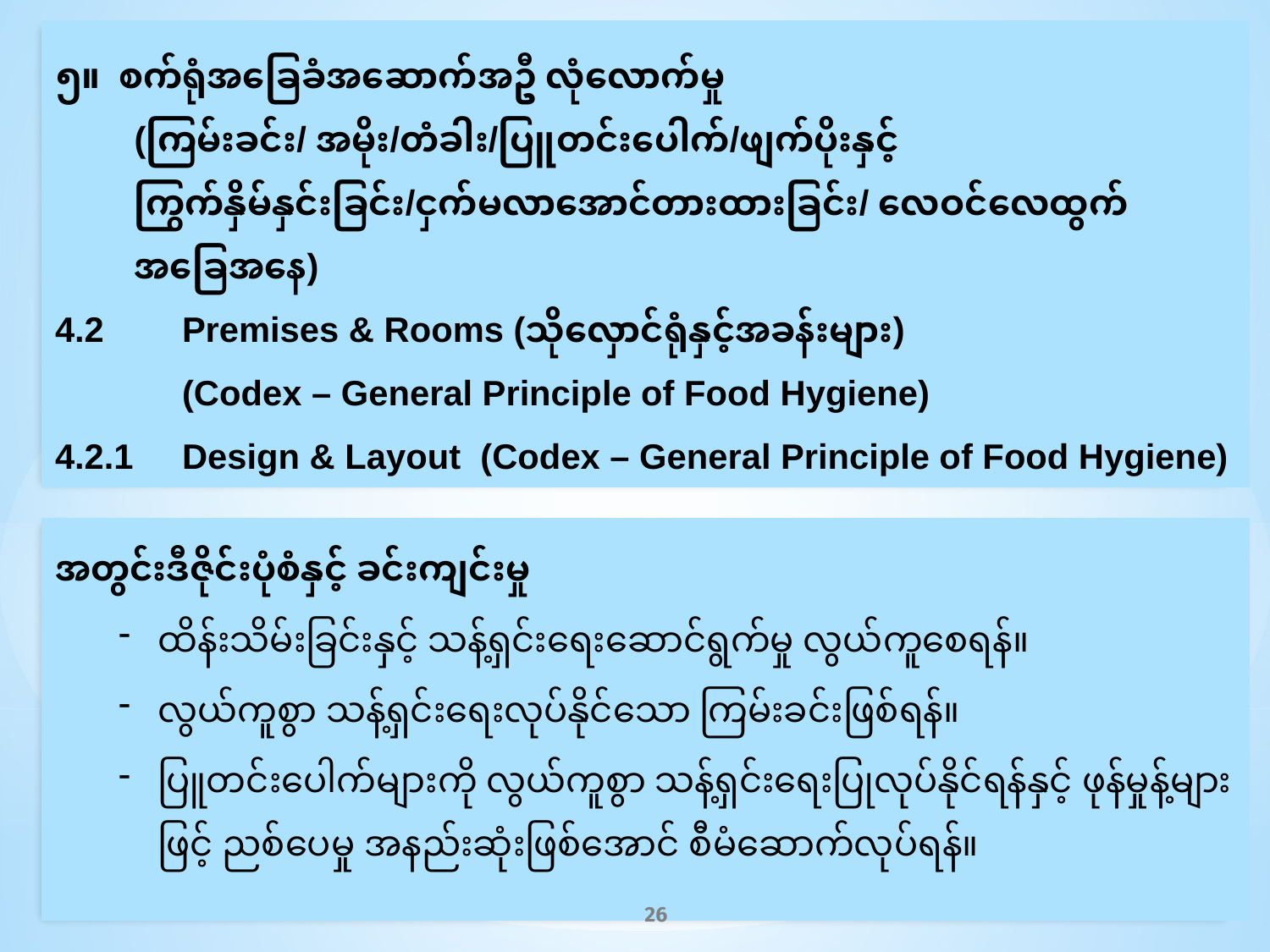

၅။ 	စက်ရုံအခြေခံအဆောက်အဦ လုံလောက်မှု
	(ကြမ်းခင်း/ အမိုး/တံခါး/ပြူတင်းပေါက်/ဖျက်ပိုးနှင့် ကြွက်နှိမ်နှင်းခြင်း/ငှက်မလာအောင်တားထားခြင်း/ လေဝင်လေထွက်အခြေအနေ)
4.2	Premises & Rooms (သိုလှောင်ရုံနှင့်အခန်းများ)
	(Codex – General Principle of Food Hygiene)
4.2.1	Design & Layout  (Codex – General Principle of Food Hygiene)
အတွင်းဒီဇိုင်းပုံစံနှင့် ခင်းကျင်းမှု
ထိန်းသိမ်းခြင်းနှင့် သန့်ရှင်းရေးဆောင်ရွက်မှု လွယ်ကူစေရန်။
လွယ်ကူစွာ သန့်ရှင်းရေးလုပ်နိုင်သော ကြမ်းခင်းဖြစ်ရန်။
ပြူတင်းပေါက်များကို လွယ်ကူစွာ သန့်ရှင်းရေးပြုလုပ်နိုင်ရန်နှင့် ဖုန်မှုန့်များဖြင့် ညစ်ပေမှု အနည်းဆုံးဖြစ်အောင် စီမံဆောက်လုပ်ရန်။
26